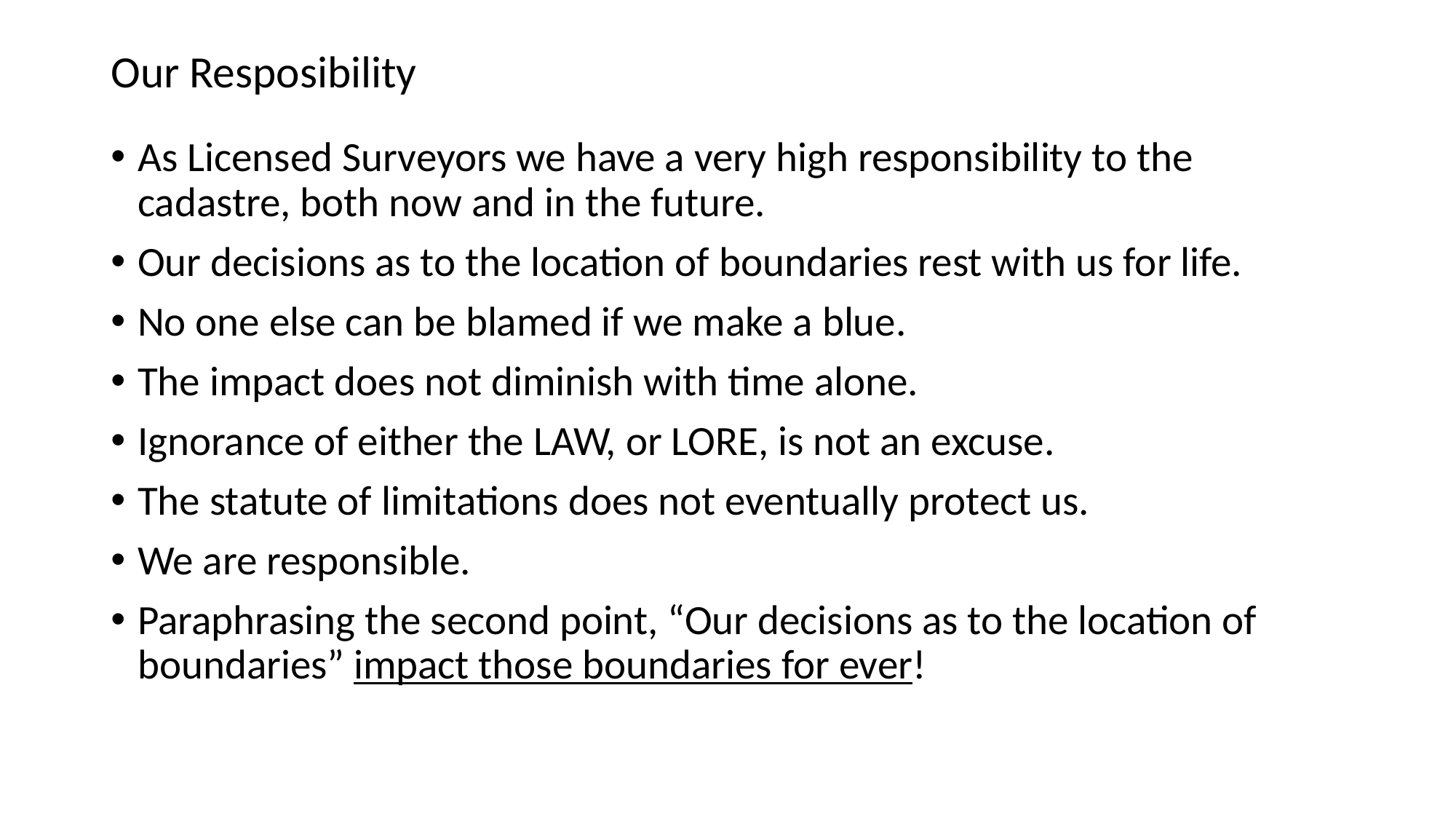

# Our Resposibility
As Licensed Surveyors we have a very high responsibility to the cadastre, both now and in the future.
Our decisions as to the location of boundaries rest with us for life.
No one else can be blamed if we make a blue.
The impact does not diminish with time alone.
Ignorance of either the LAW, or LORE, is not an excuse.
The statute of limitations does not eventually protect us.
We are responsible.
Paraphrasing the second point, “Our decisions as to the location of boundaries” impact those boundaries for ever!